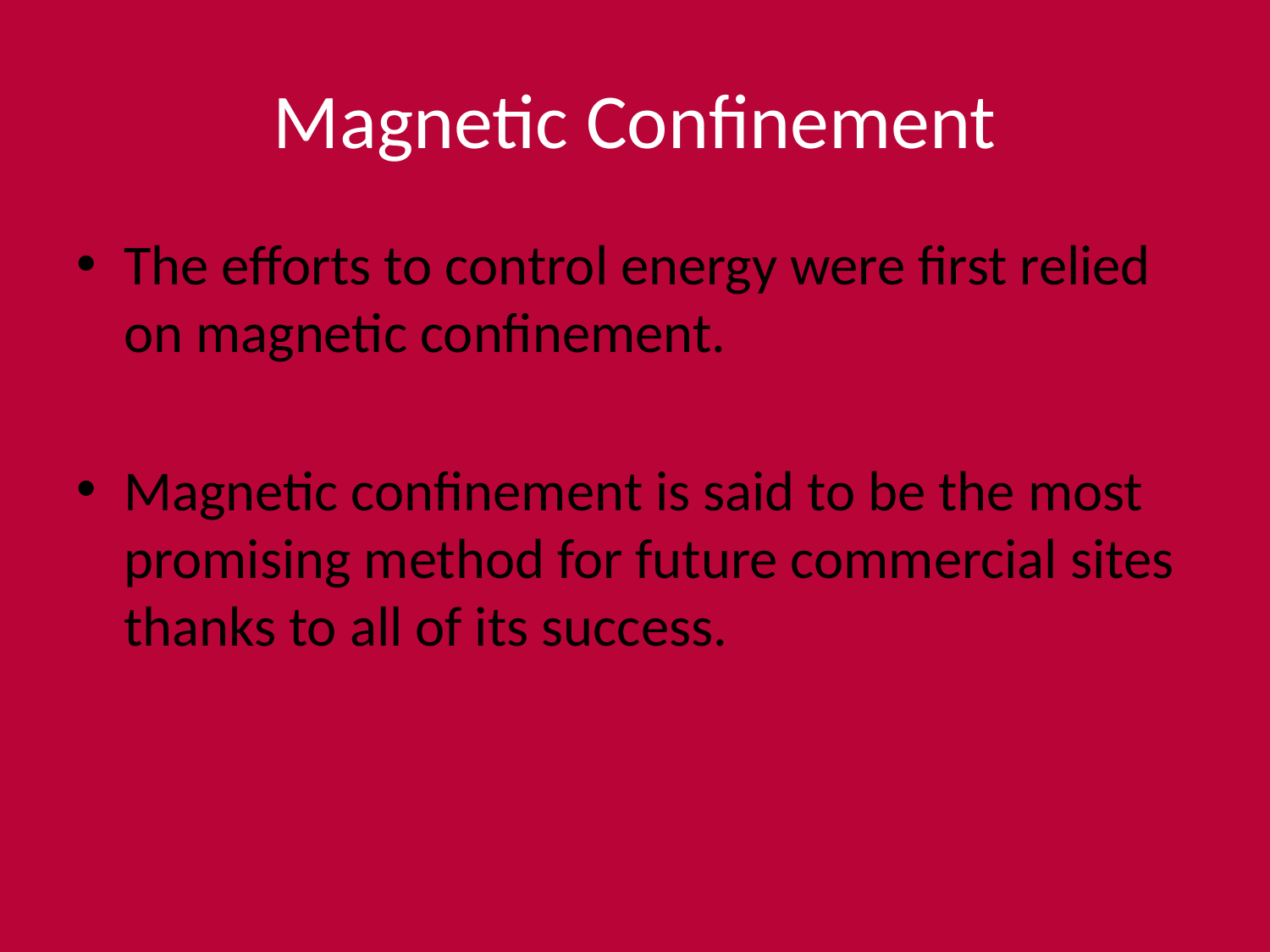

# Magnetic Confinement
The efforts to control energy were first relied on magnetic confinement.

Magnetic confinement is said to be the most promising method for future commercial sites thanks to all of its success.